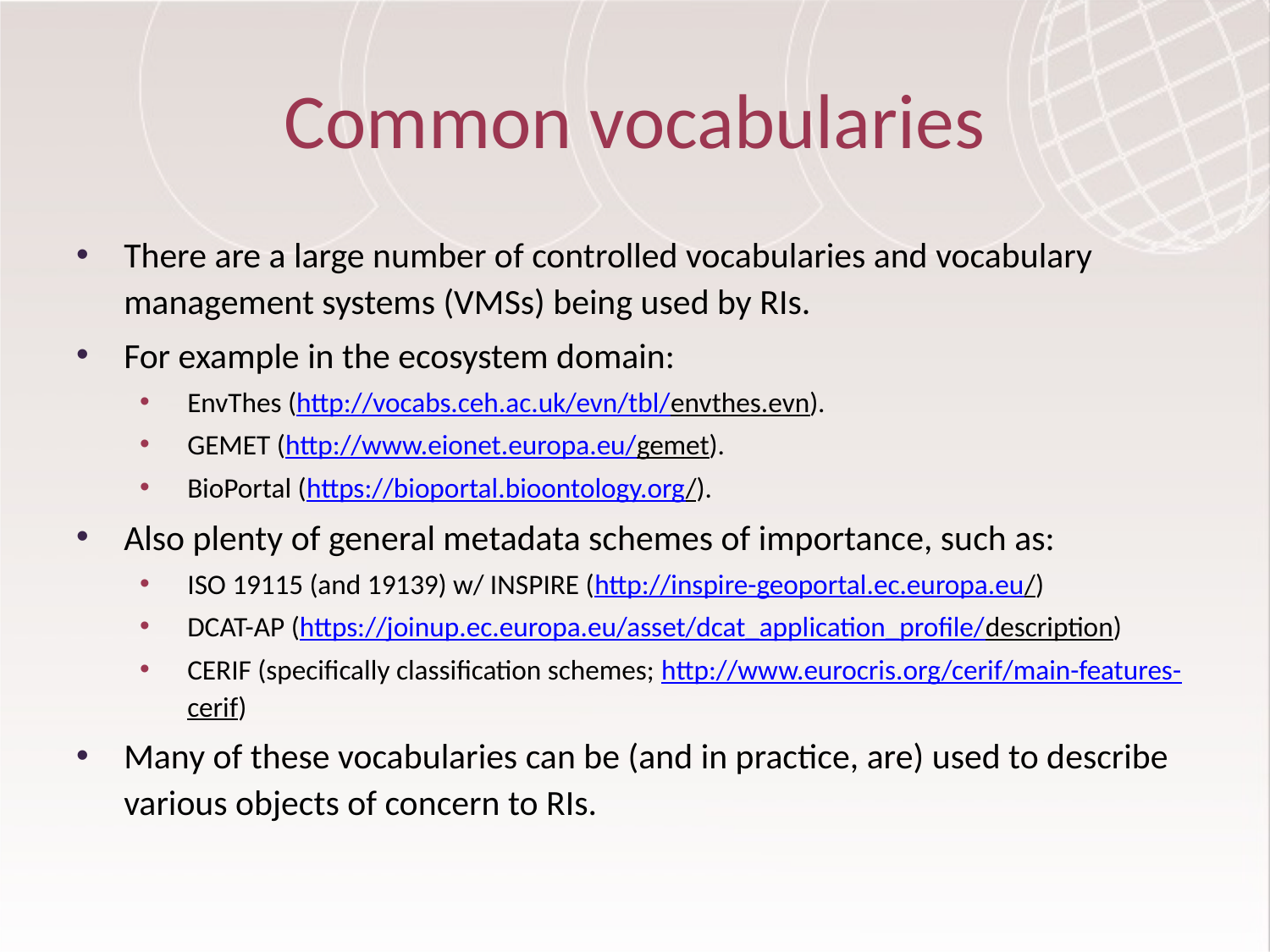

# Common vocabularies
There are a large number of controlled vocabularies and vocabulary management systems (VMSs) being used by RIs.
For example in the ecosystem domain:
EnvThes (http://vocabs.ceh.ac.uk/evn/tbl/envthes.evn).
GEMET (http://www.eionet.europa.eu/gemet).
BioPortal (https://bioportal.bioontology.org/).
Also plenty of general metadata schemes of importance, such as:
ISO 19115 (and 19139) w/ INSPIRE (http://inspire-geoportal.ec.europa.eu/)
DCAT-AP (https://joinup.ec.europa.eu/asset/dcat_application_profile/description)
CERIF (specifically classification schemes; http://www.eurocris.org/cerif/main-features-cerif)
Many of these vocabularies can be (and in practice, are) used to describe various objects of concern to RIs.